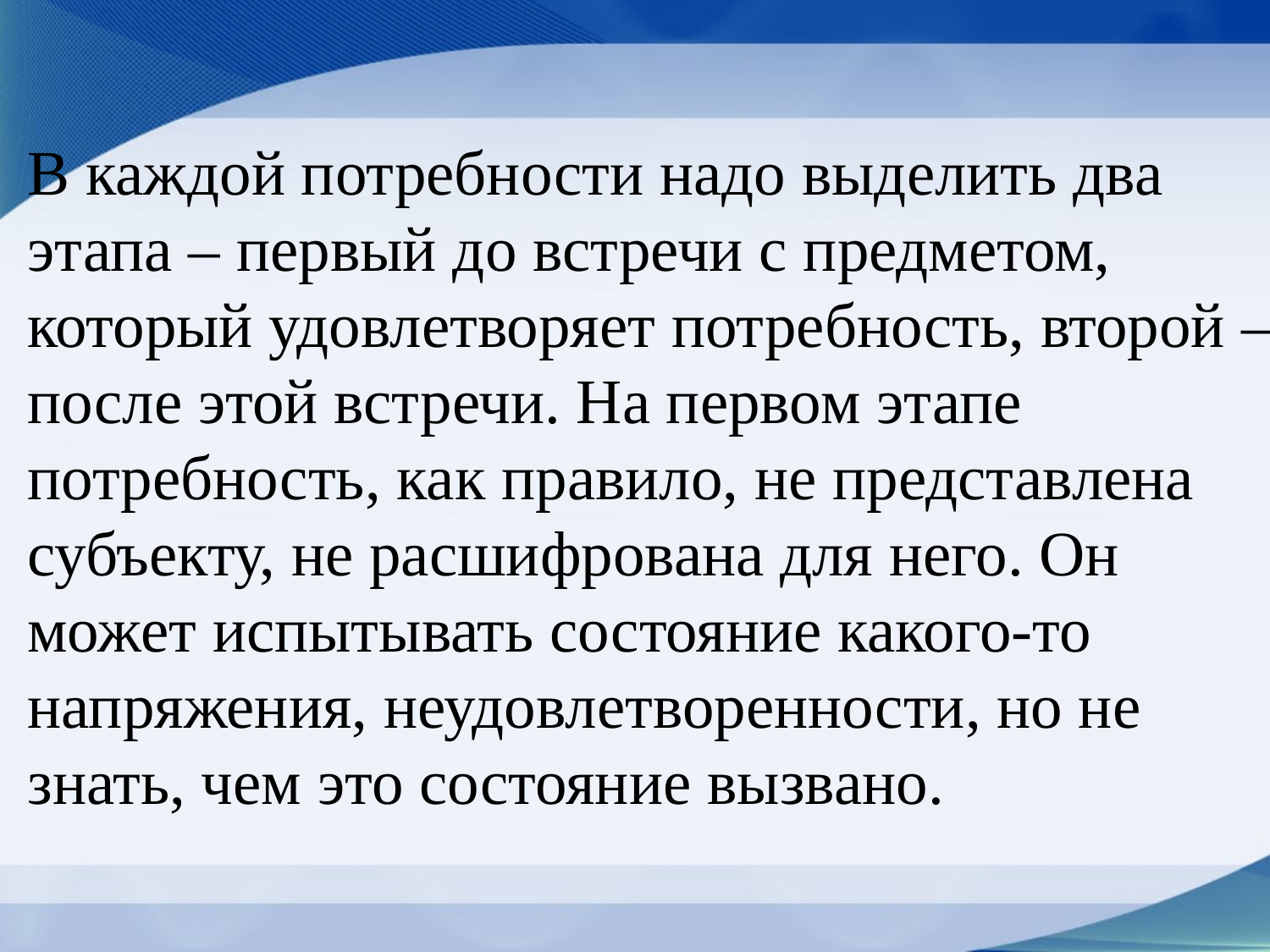

В каждой потребности надо выделить два этапа – первый до встречи с предметом, который удовлетворяет потребность, второй – после этой встречи. На первом этапе потребность, как правило, не представлена субъекту, не расшифрована для него. Он может испытывать состояние какого-то напряжения, неудовлетворенности, но не знать, чем это состояние вызвано.